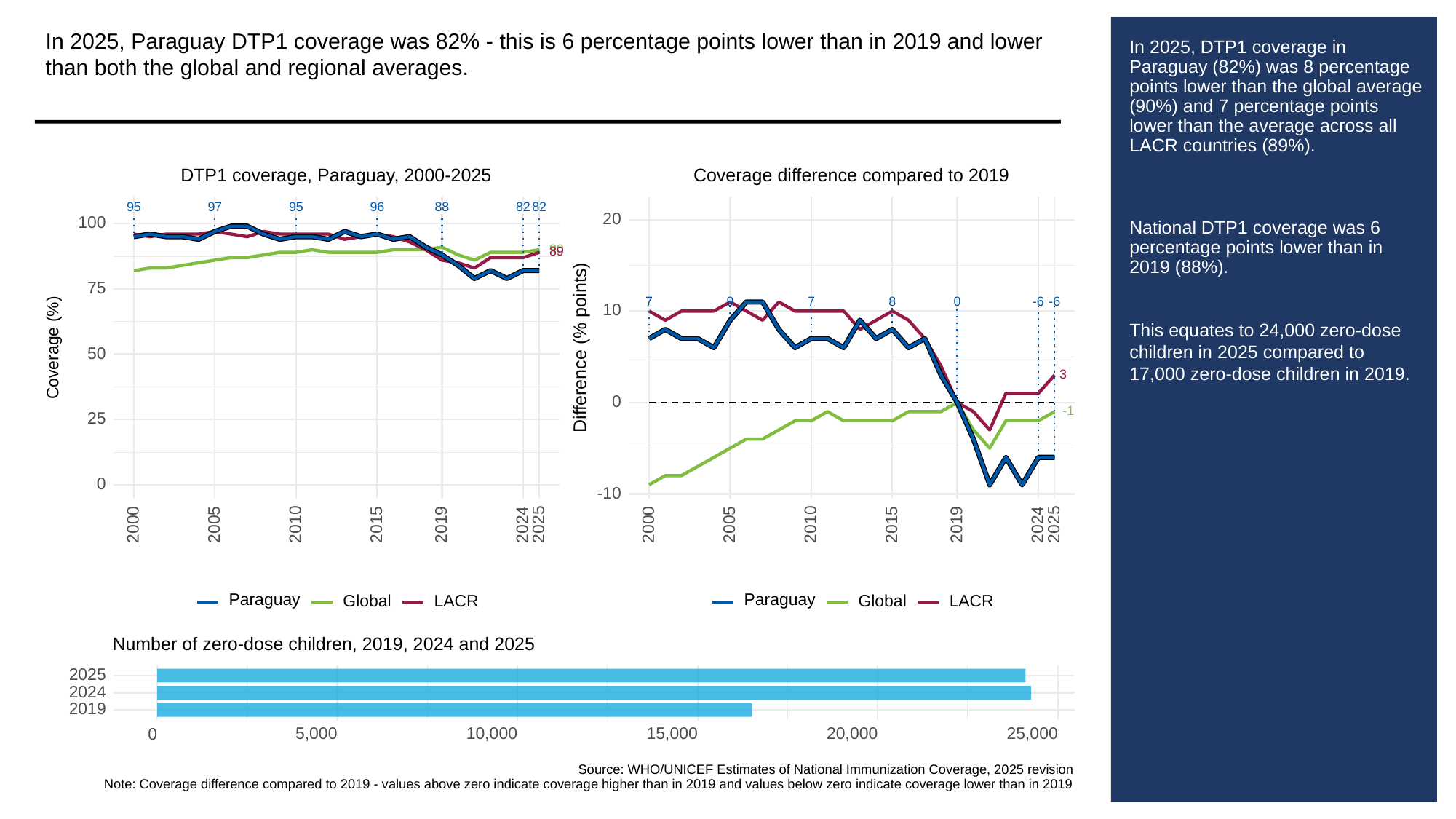

In 2025, Paraguay DTP1 coverage was 82% - this is 6 percentage points lower than in 2019 and lower than both the global and regional averages.
# In 2025, DTP1 coverage in Paraguay (82%) was 8 percentage points lower than the global average (90%) and 7 percentage points lower than the average across all LACR countries (89%).

National DTP1 coverage was 6 percentage points lower than in 2019 (88%).

This equates to 24,000 zero-dose children in 2025 compared to 17,000 zero-dose children in 2019.

Coverage difference compared to 2019
DTP1 coverage, Paraguay, 2000-2025

95
97
95
96
88
82
82
20
100

90

89

75

9
8
0
-6
-6
7
7

10

Difference (% points)
Coverage (%)
50

3

0

-1
25

0

-10

2000
2005
2010
2015
2019
2024
2025
2000
2005
2010
2015
2019
2024
2025
Paraguay
Paraguay
Global
LACR
Global
LACR

Number of zero-dose children, 2019, 2024 and 2025

2025

2024

2019

5,000
10,000
15,000
20,000
25,000
0
Source: WHO/UNICEF Estimates of National Immunization Coverage, 2025 revision
Note: Coverage difference compared to 2019 - values above zero indicate coverage higher than in 2019 and values below zero indicate coverage lower than in 2019